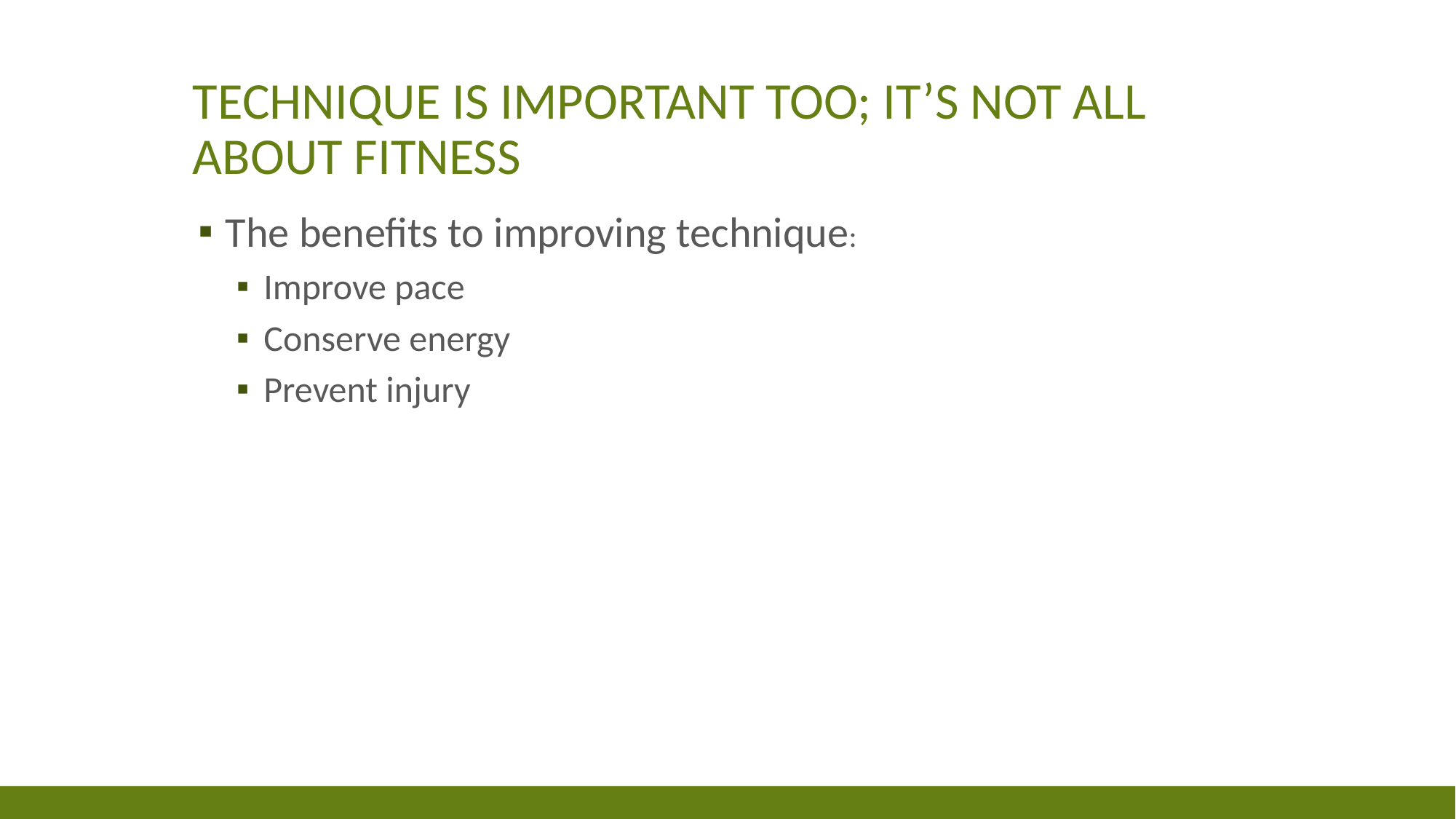

# Technique is important Too; It’s not all about fitness
The benefits to improving technique:
Improve pace
Conserve energy
Prevent injury